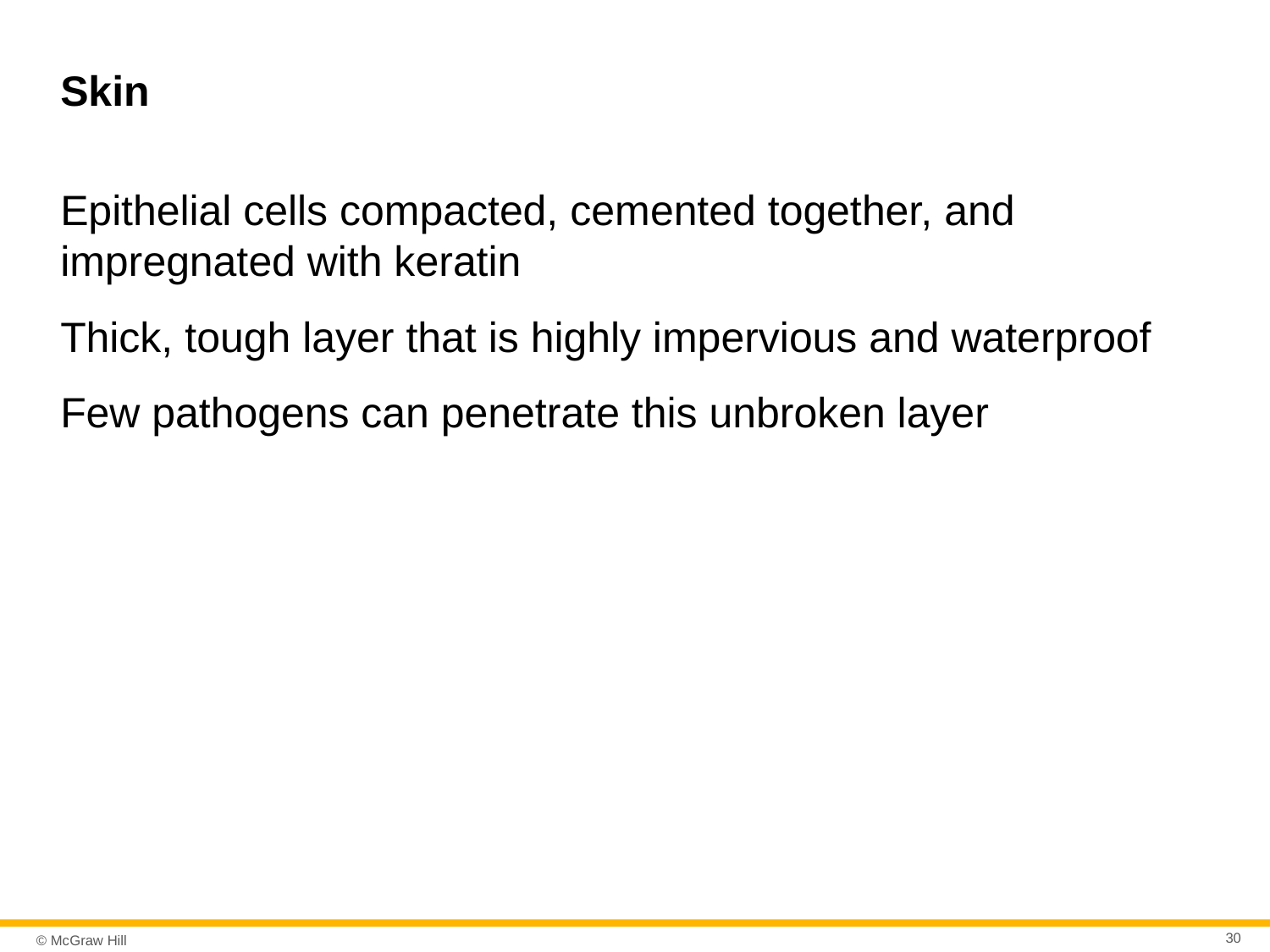

# Skin
Epithelial cells compacted, cemented together, and impregnated with keratin
Thick, tough layer that is highly impervious and waterproof
Few pathogens can penetrate this unbroken layer